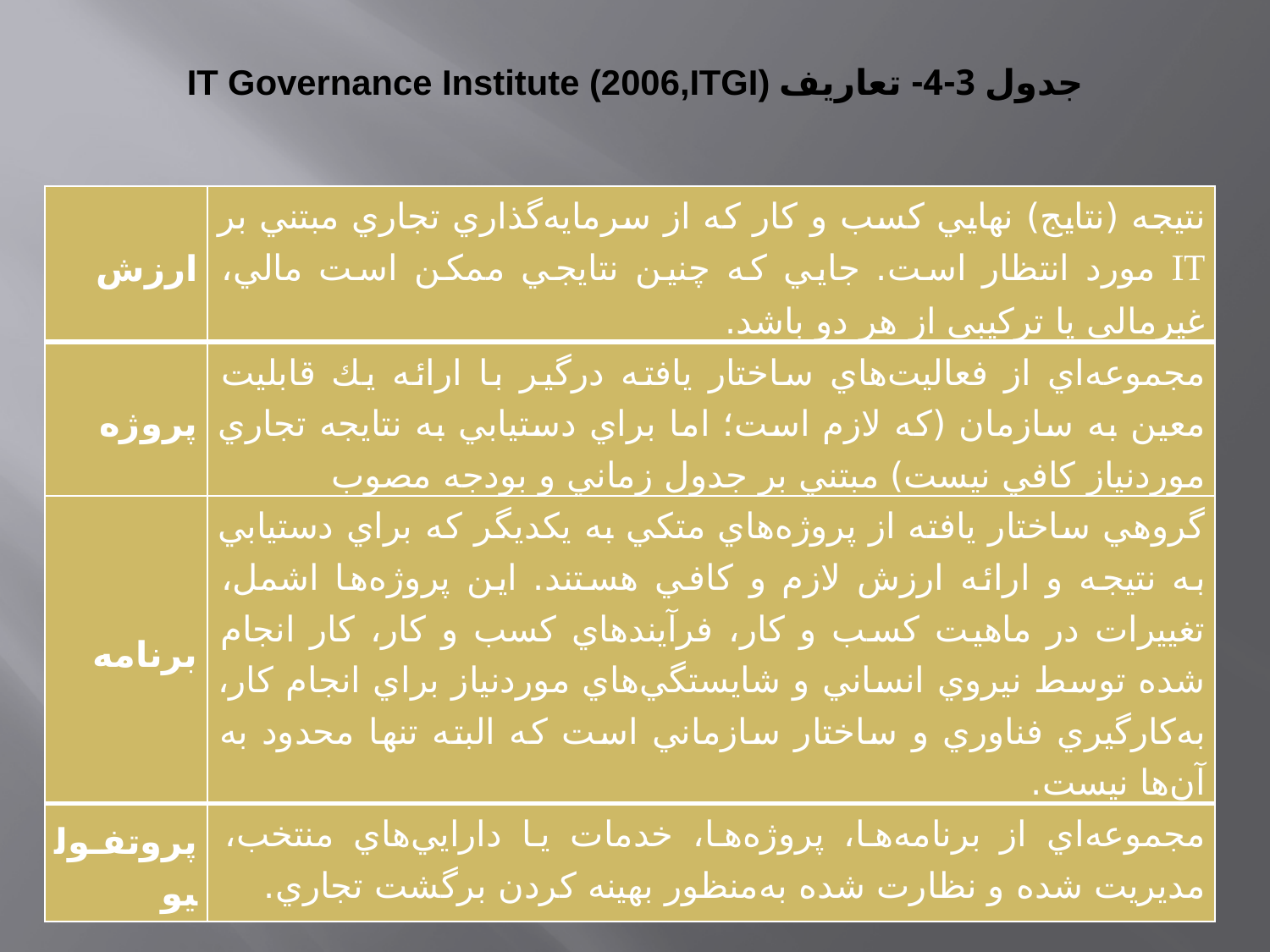

# جدول 3-4- تعاريف IT Governance Institute (2006,ITGI)
| ارزش | نتيجه (نتايج) نهايي كسب و كار كه از سرمايه‌گذاري تجاري مبتني بر IT مورد انتظار است. جايي كه چنين نتايجي ممكن است مالي، غيرمالي يا تركيبي از هر دو باشد. |
| --- | --- |
| پروژه | مجموعه‌اي از فعاليت‌هاي ساختار يافته درگير با ارائه يك قابليت معين به سازمان (كه لازم است؛ اما براي دستيابي به نتايجه تجاري موردنياز كافي نيست) مبتني بر جدول زماني و بودجه مصوب |
| برنامه | گروهي ساختار يافته از پروژه‌هاي متكي به يكديگر كه براي دستيابي به نتيجه و ارائه ارزش لازم و كافي هستند. اين پروژه‌ها اشمل، تغييرات در ماهيت كسب و كار، فرآيندهاي كسب و كار، كار انجام شده توسط نيروي انساني و شايستگي‌هاي موردنياز براي انجام كار، به‌كارگيري فناوري و ساختار سازماني است كه البته تنها محدود به آن‌ها نيست. |
| پروتفوليو | مجموعه‌اي از برنامه‌ها، پروژه‌ها، خدمات يا دارايي‌هاي منتخب، مديريت شده و نظارت شده به‌منظور بهينه كردن برگشت تجاري. |